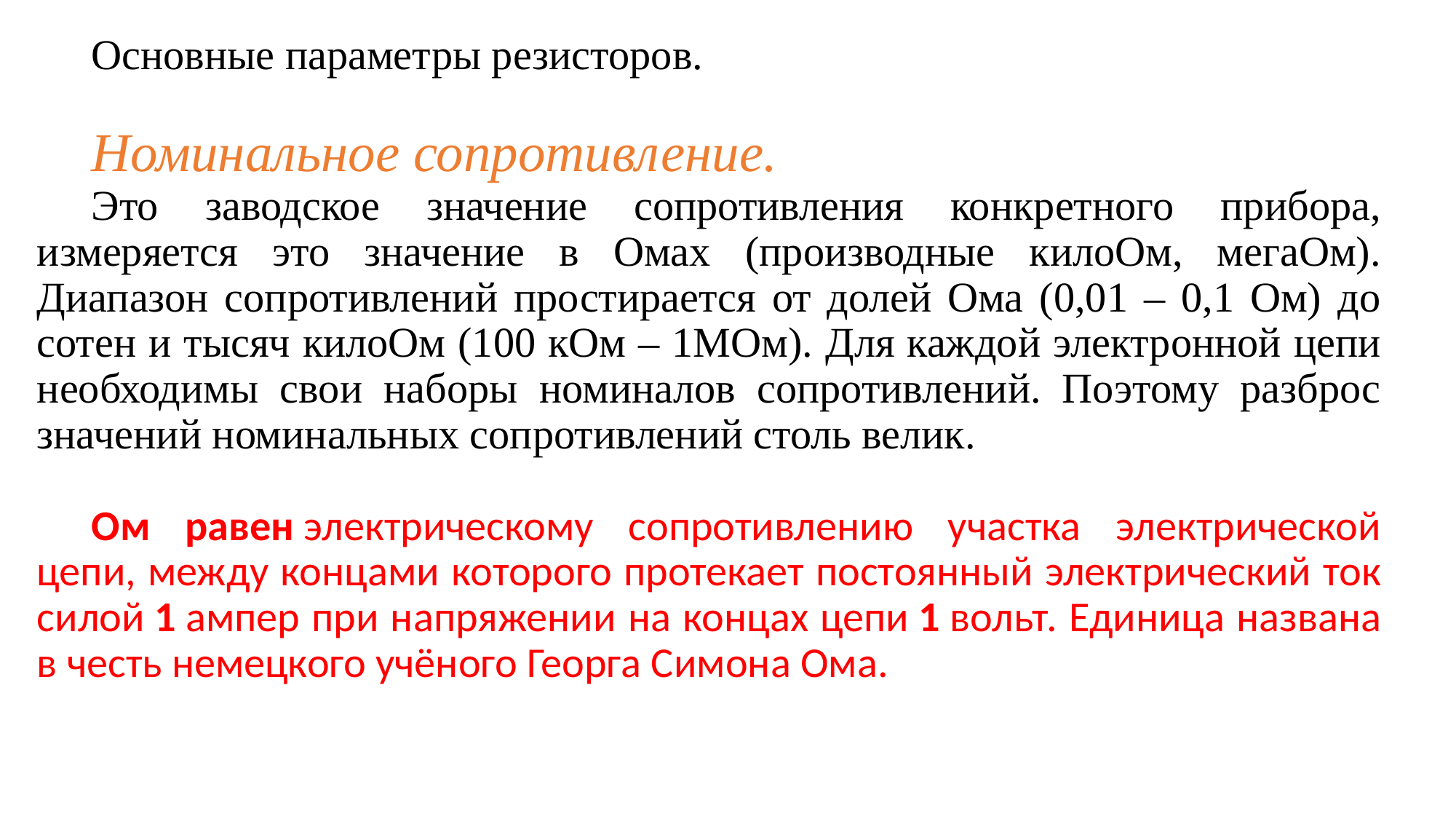

Основные параметры резисторов.

Номинальное сопротивление.
Это заводское значение сопротивления конкретного прибора, измеряется это значение в Омах (производные килоОм, мегаОм). Диапазон сопротивлений простирается от долей Ома (0,01 – 0,1 Ом) до сотен и тысяч килоОм (100 кОм – 1МОм). Для каждой электронной цепи необходимы свои наборы номиналов сопротивлений. Поэтому разброс значений номинальных сопротивлений столь велик.

Ом равен электрическому сопротивлению участка электрической цепи, между концами которого протекает постоянный электрический ток силой 1 ампер при напряжении на концах цепи 1 вольт. Единица названа в честь немецкого учёного Георга Симона Ома.